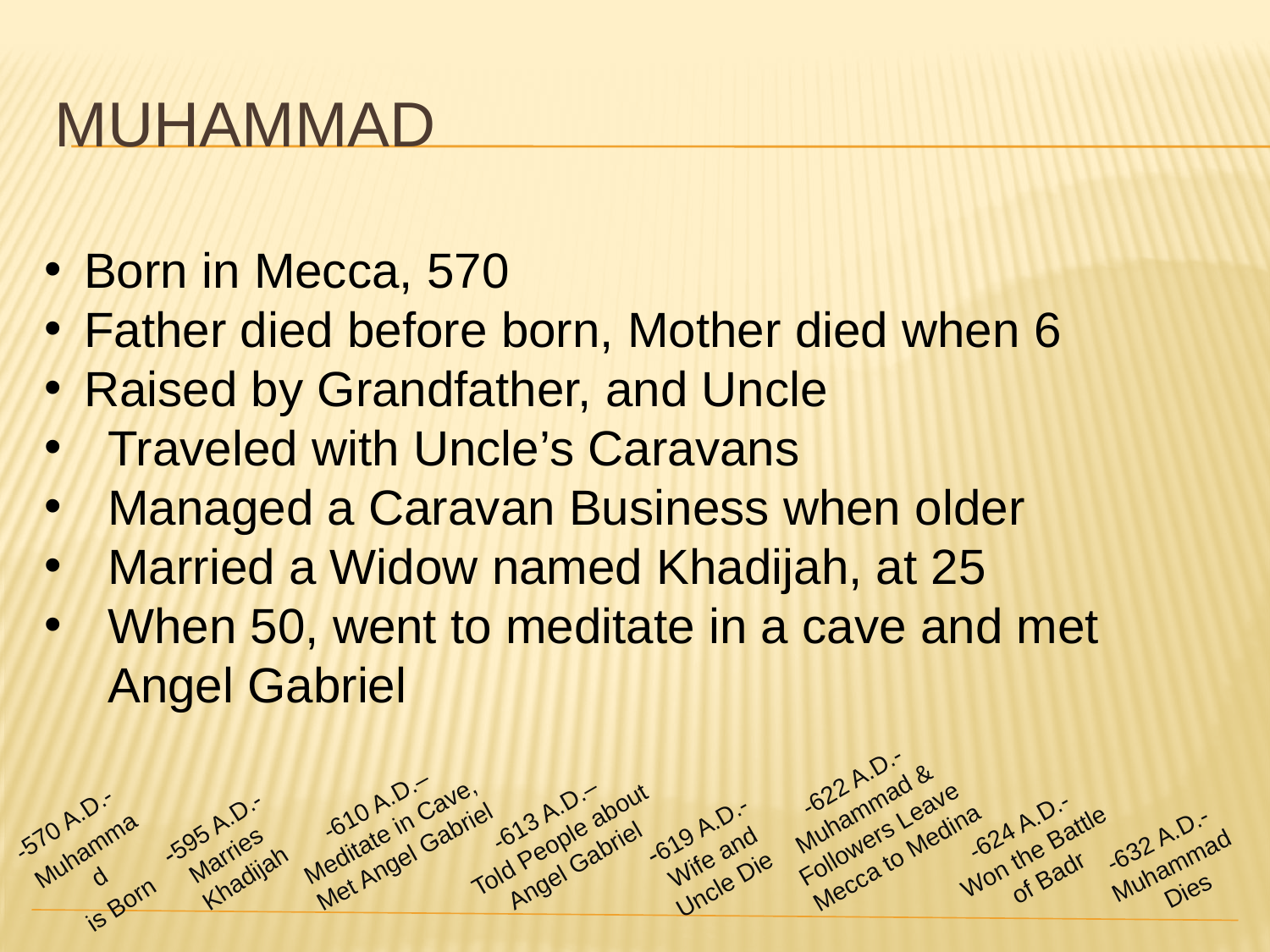

# Muhammad
Born in Mecca, 570
Father died before born, Mother died when 6
Raised by Grandfather, and Uncle
Traveled with Uncle’s Caravans
Managed a Caravan Business when older
Married a Widow named Khadijah, at 25
When 50, went to meditate in a cave and met Angel Gabriel
-622 A.D.-
Muhammad &
Followers Leave
Mecca to Medina
-610 A.D.–
Meditate in Cave,
Met Angel Gabriel
-613 A.D.–
Told People about
Angel Gabriel
-595 A.D.-
Marries
Khadijah
-624 A.D.-
Won the Battle of Badr
-619 A.D.-
Wife and
Uncle Die
-570 A.D.-
Muhammad
is Born

-632 A.D.-
Muhammad
Dies